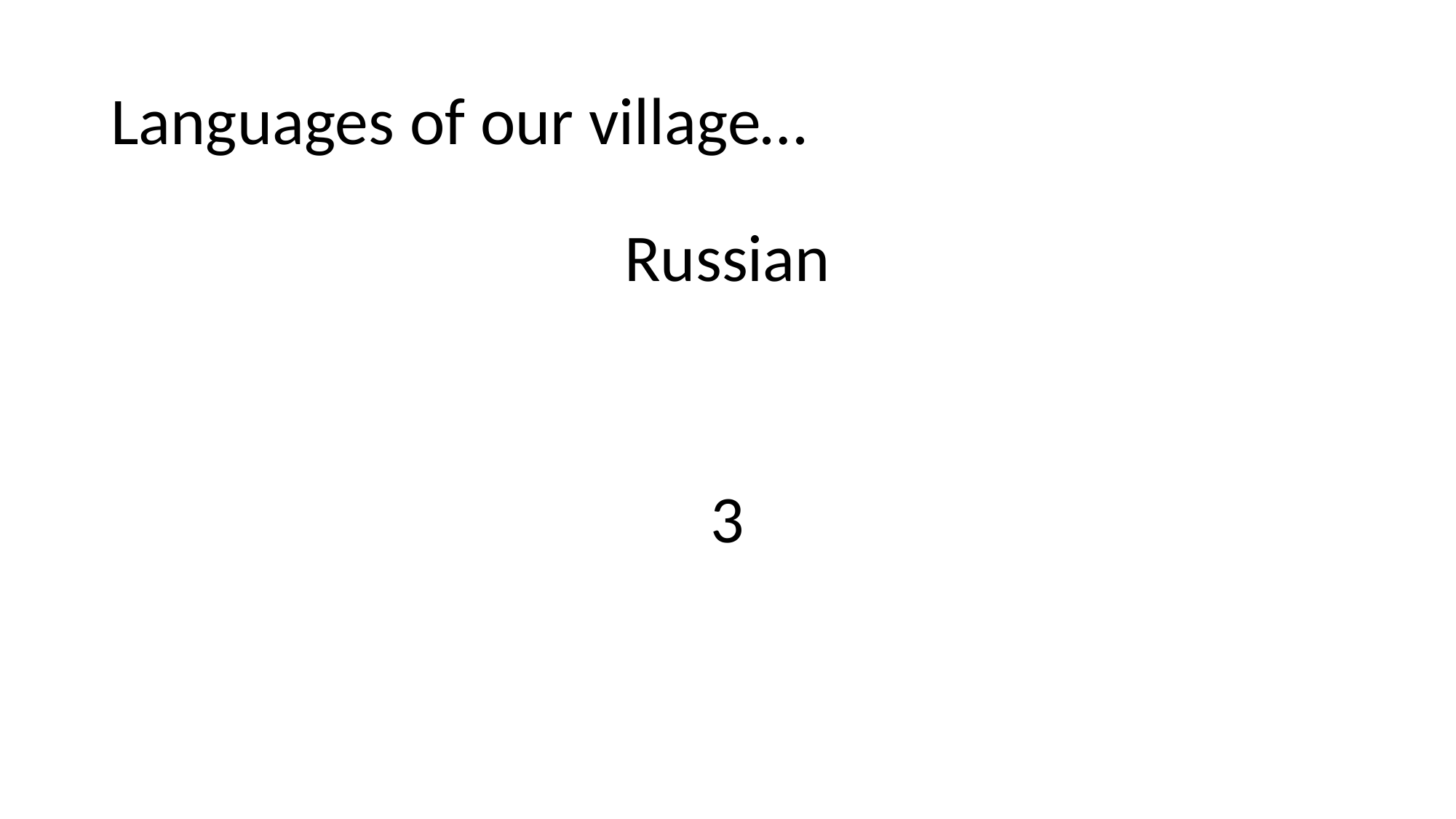

# Languages of our village…
Russian

3